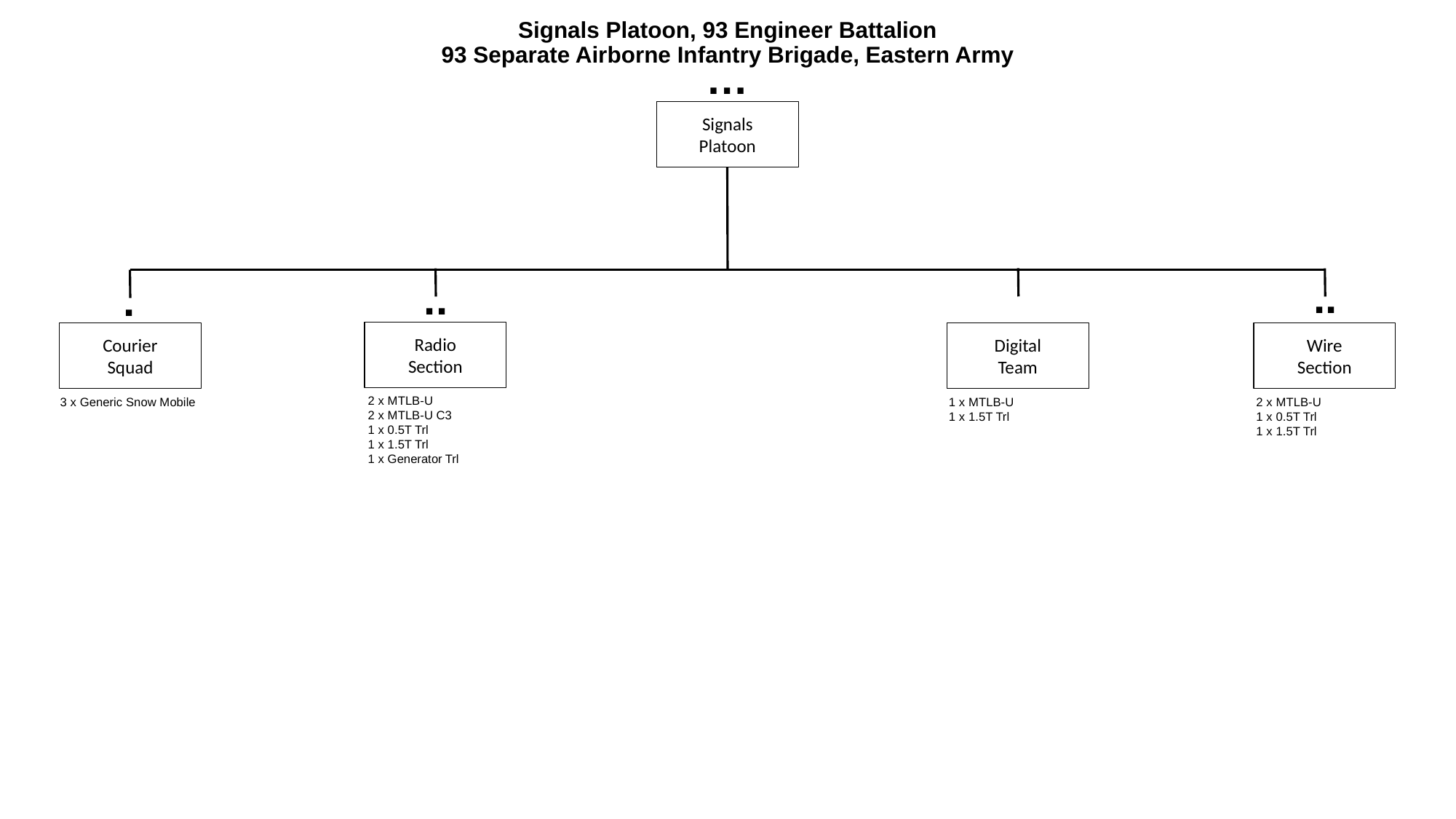

# Signals Platoon, 93 Engineer Battalion 93 Separate Airborne Infantry Brigade, Eastern Army
…
Signals
Platoon
..
..
.
Radio
Section
Courier
Squad
Digital
Team
Wire
Section
2 x MTLB-U
2 x MTLB-U C3
1 x 0.5T Trl
1 x 1.5T Trl
1 x Generator Trl
3 x Generic Snow Mobile
1 x MTLB-U
1 x 1.5T Trl
2 x MTLB-U
1 x 0.5T Trl
1 x 1.5T Trl